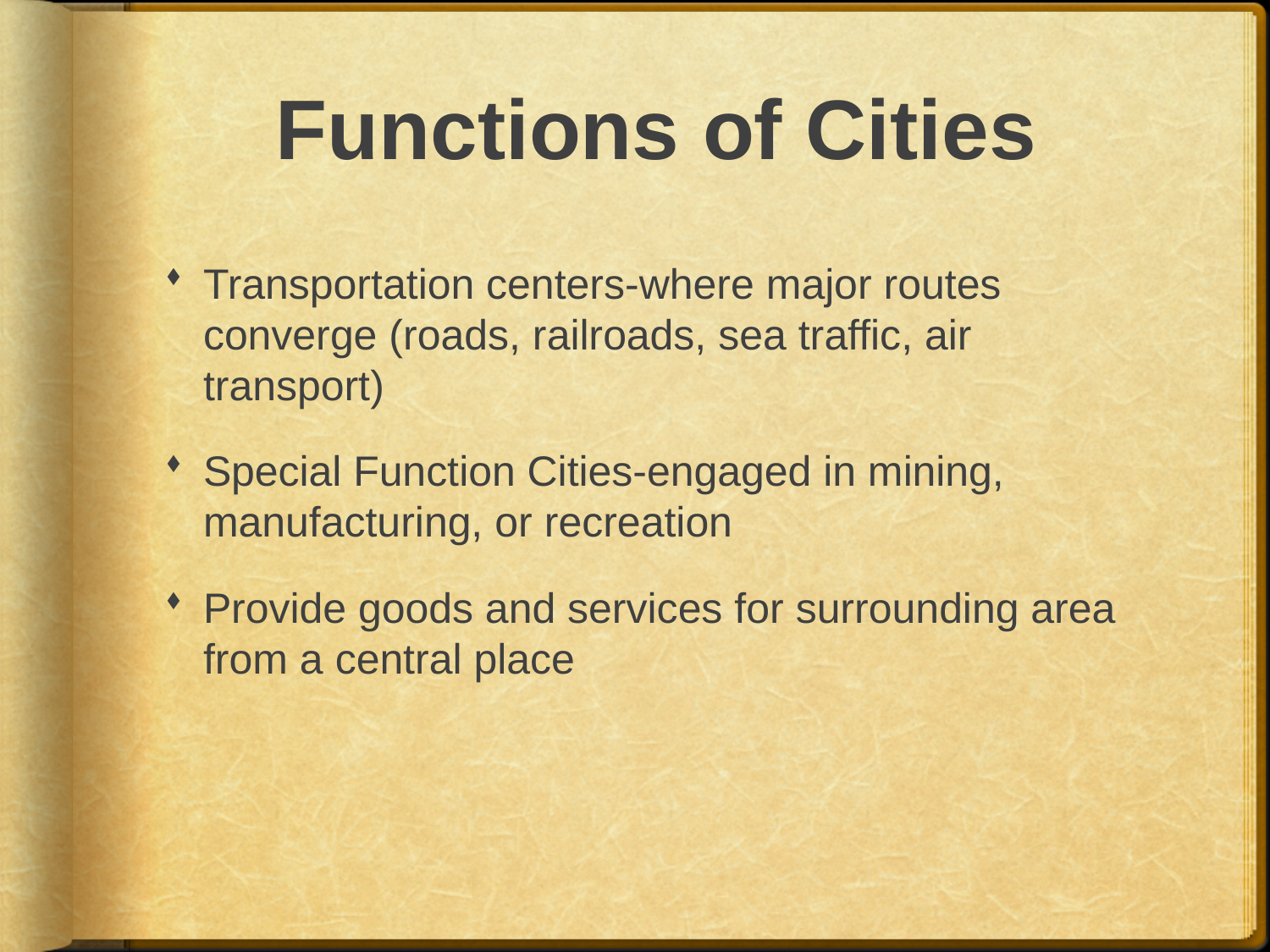

# Functions of Cities
Transportation centers-where major routes converge (roads, railroads, sea traffic, air transport)
Special Function Cities-engaged in mining, manufacturing, or recreation
Provide goods and services for surrounding area from a central place